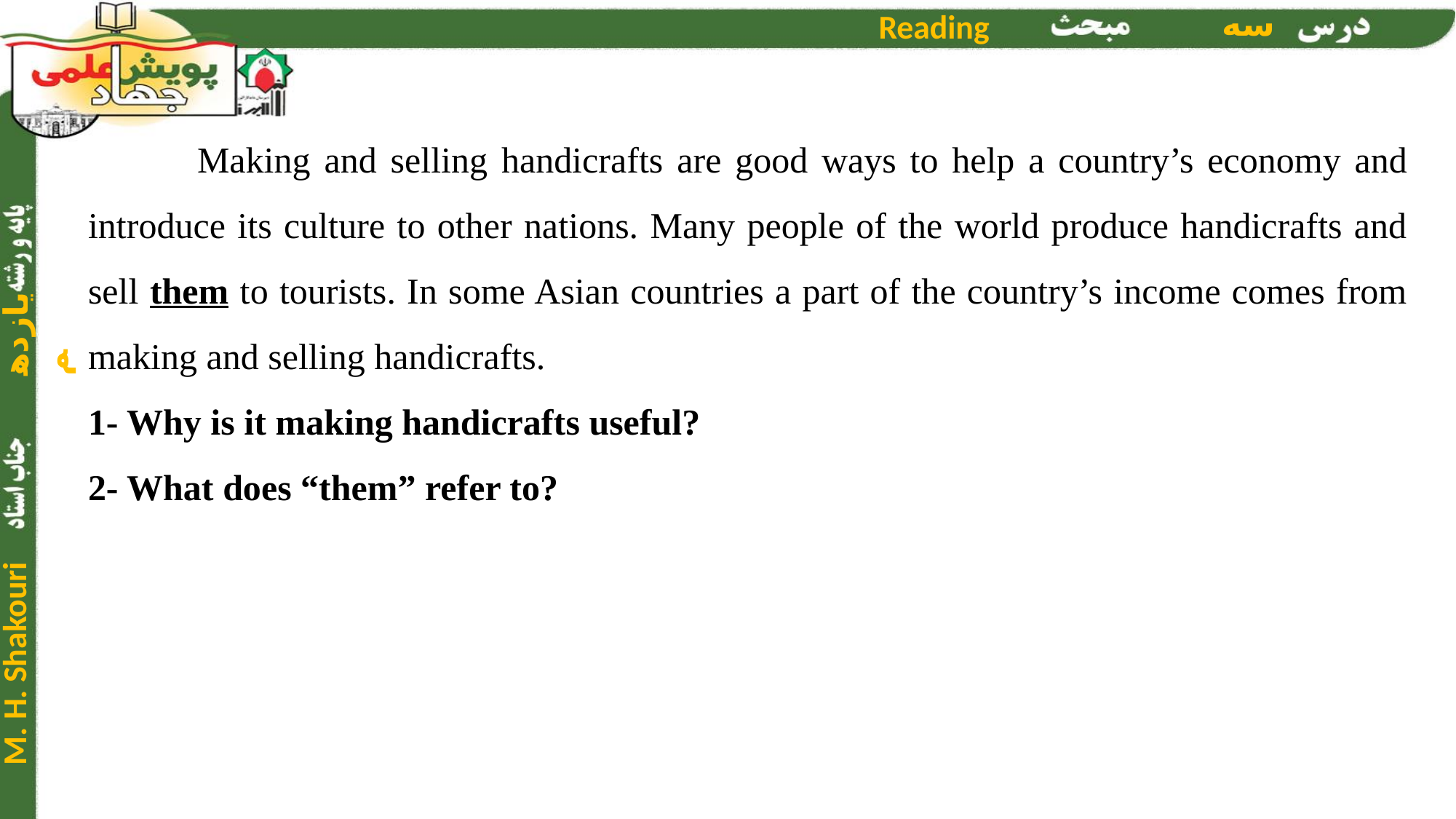

Making and selling handicrafts are good ways to help a country’s economy and introduce its culture to other nations. Many people of the world produce handicrafts and sell them to tourists. In some Asian countries a part of the country’s income comes from making and selling handicrafts.
1- Why is it making handicrafts useful?
2- What does “them” refer to?